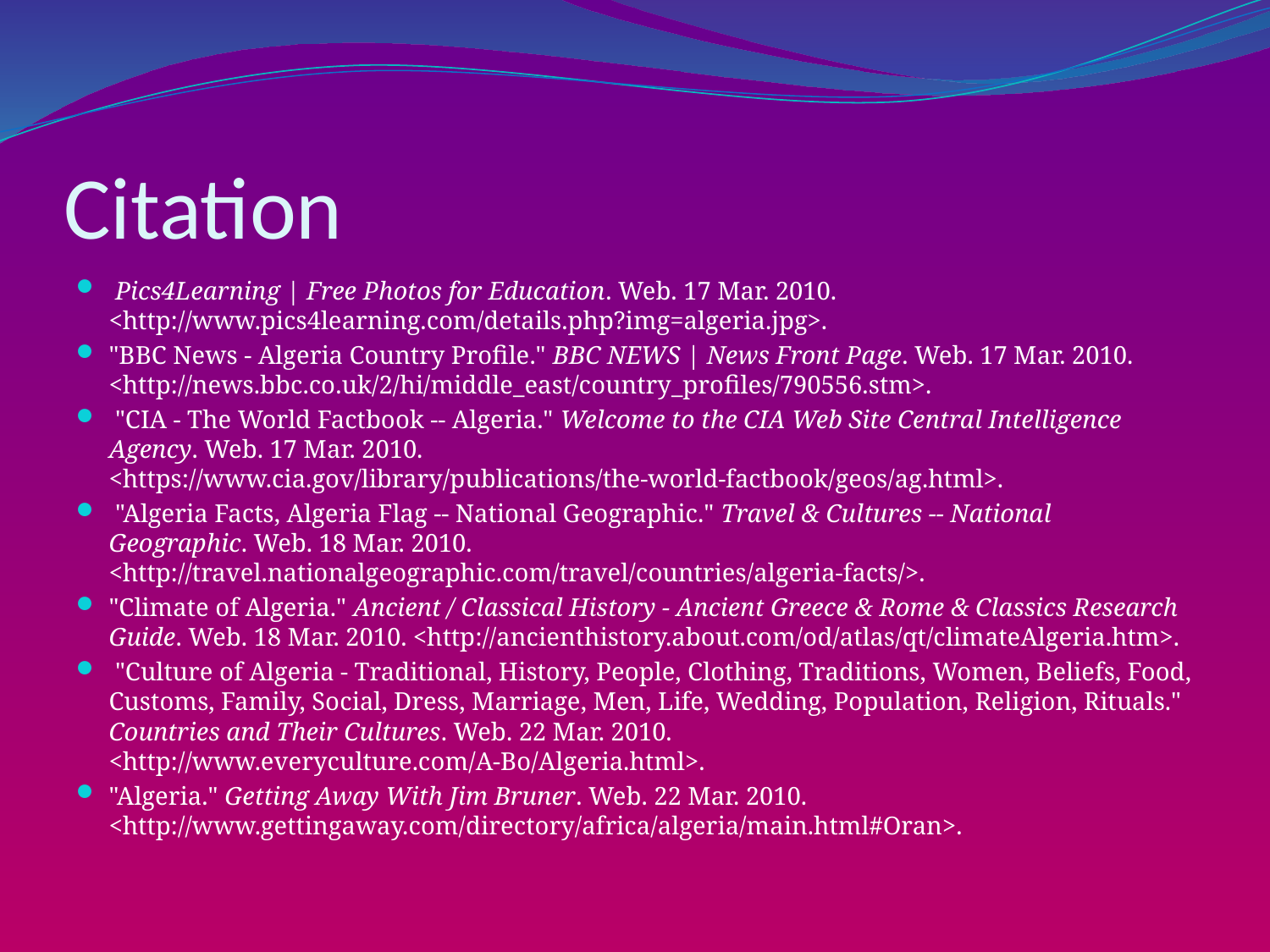

# Citation
 Pics4Learning | Free Photos for Education. Web. 17 Mar. 2010. <http://www.pics4learning.com/details.php?img=algeria.jpg>.
"BBC News - Algeria Country Profile." BBC NEWS | News Front Page. Web. 17 Mar. 2010. <http://news.bbc.co.uk/2/hi/middle_east/country_profiles/790556.stm>.
 "CIA - The World Factbook -- Algeria." Welcome to the CIA Web Site Central Intelligence Agency. Web. 17 Mar. 2010. <https://www.cia.gov/library/publications/the-world-factbook/geos/ag.html>.
 "Algeria Facts, Algeria Flag -- National Geographic." Travel & Cultures -- National Geographic. Web. 18 Mar. 2010. <http://travel.nationalgeographic.com/travel/countries/algeria-facts/>.
"Climate of Algeria." Ancient / Classical History - Ancient Greece & Rome & Classics Research Guide. Web. 18 Mar. 2010. <http://ancienthistory.about.com/od/atlas/qt/climateAlgeria.htm>.
 "Culture of Algeria - Traditional, History, People, Clothing, Traditions, Women, Beliefs, Food, Customs, Family, Social, Dress, Marriage, Men, Life, Wedding, Population, Religion, Rituals." Countries and Their Cultures. Web. 22 Mar. 2010. <http://www.everyculture.com/A-Bo/Algeria.html>.
"Algeria." Getting Away With Jim Bruner. Web. 22 Mar. 2010. <http://www.gettingaway.com/directory/africa/algeria/main.html#Oran>.